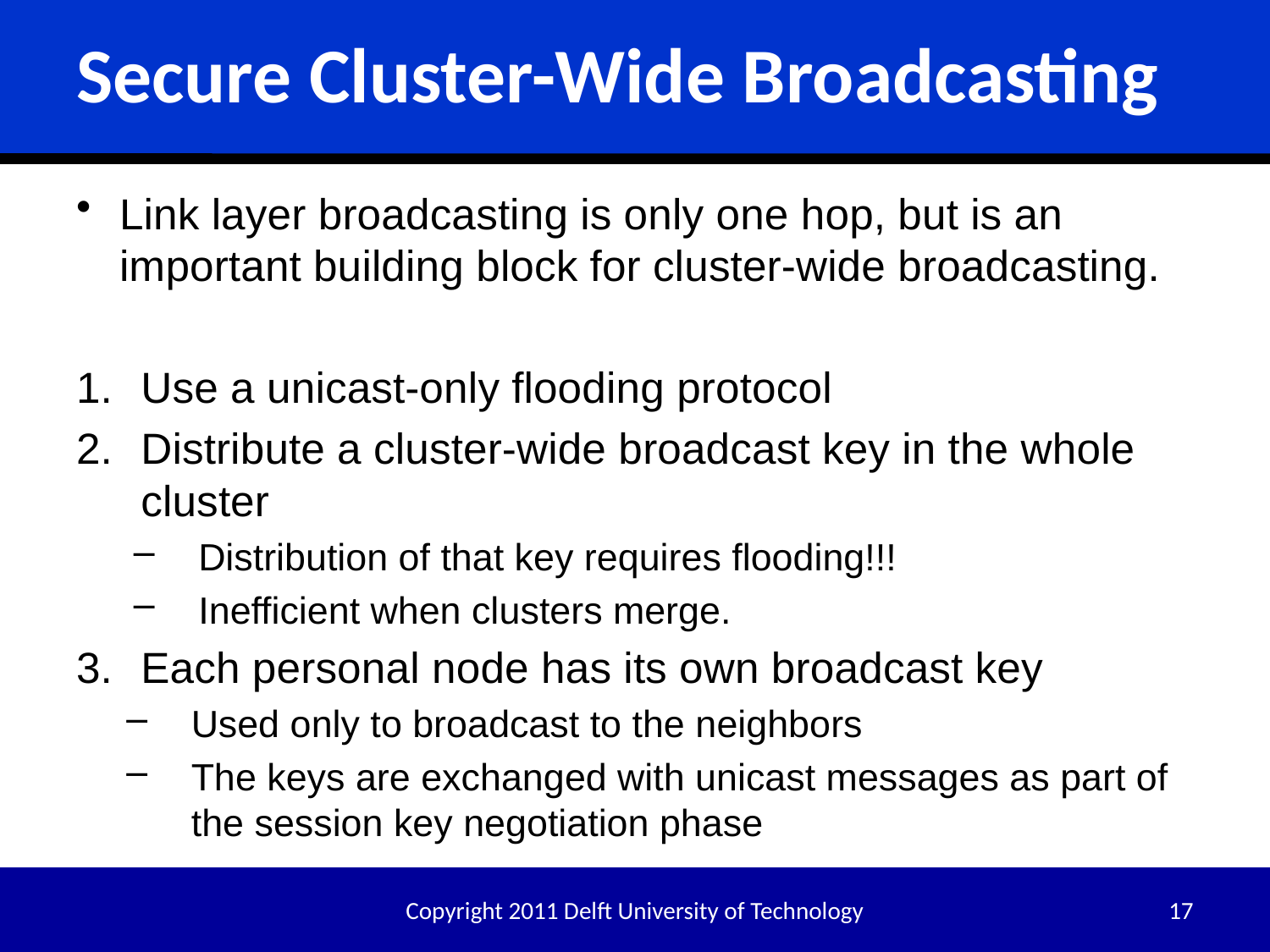

# Secure Cluster-Wide Broadcasting
Link layer broadcasting is only one hop, but is an important building block for cluster-wide broadcasting.

Use a unicast-only flooding protocol
Distribute a cluster-wide broadcast key in the whole cluster
Distribution of that key requires flooding!!!
Inefficient when clusters merge.
Each personal node has its own broadcast key
Used only to broadcast to the neighbors
The keys are exchanged with unicast messages as part of the session key negotiation phase
Copyright 2011 Delft University of Technology
17